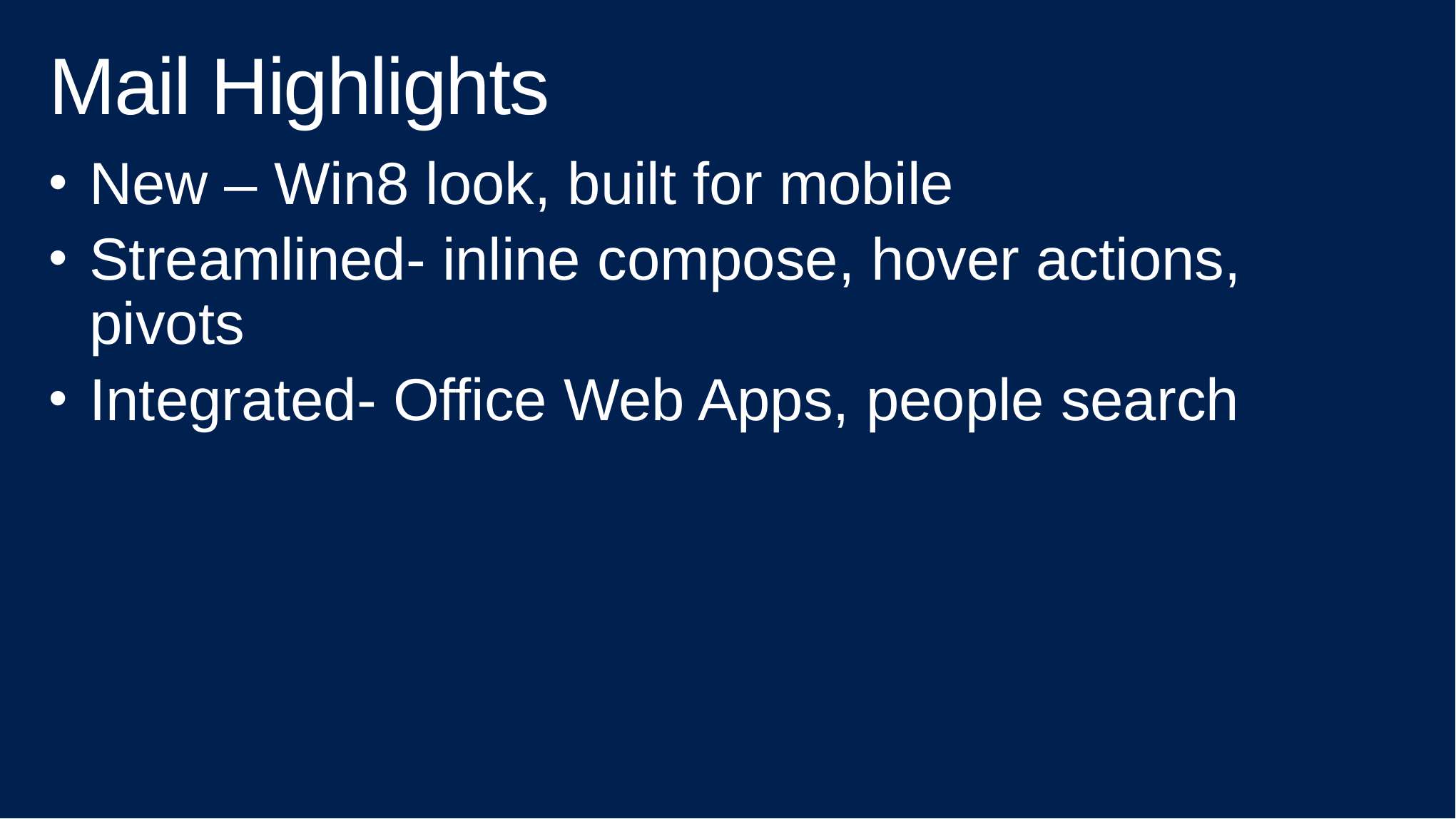

# Mail Highlights
New – Win8 look, built for mobile
Streamlined- inline compose, hover actions, pivots
Integrated- Office Web Apps, people search